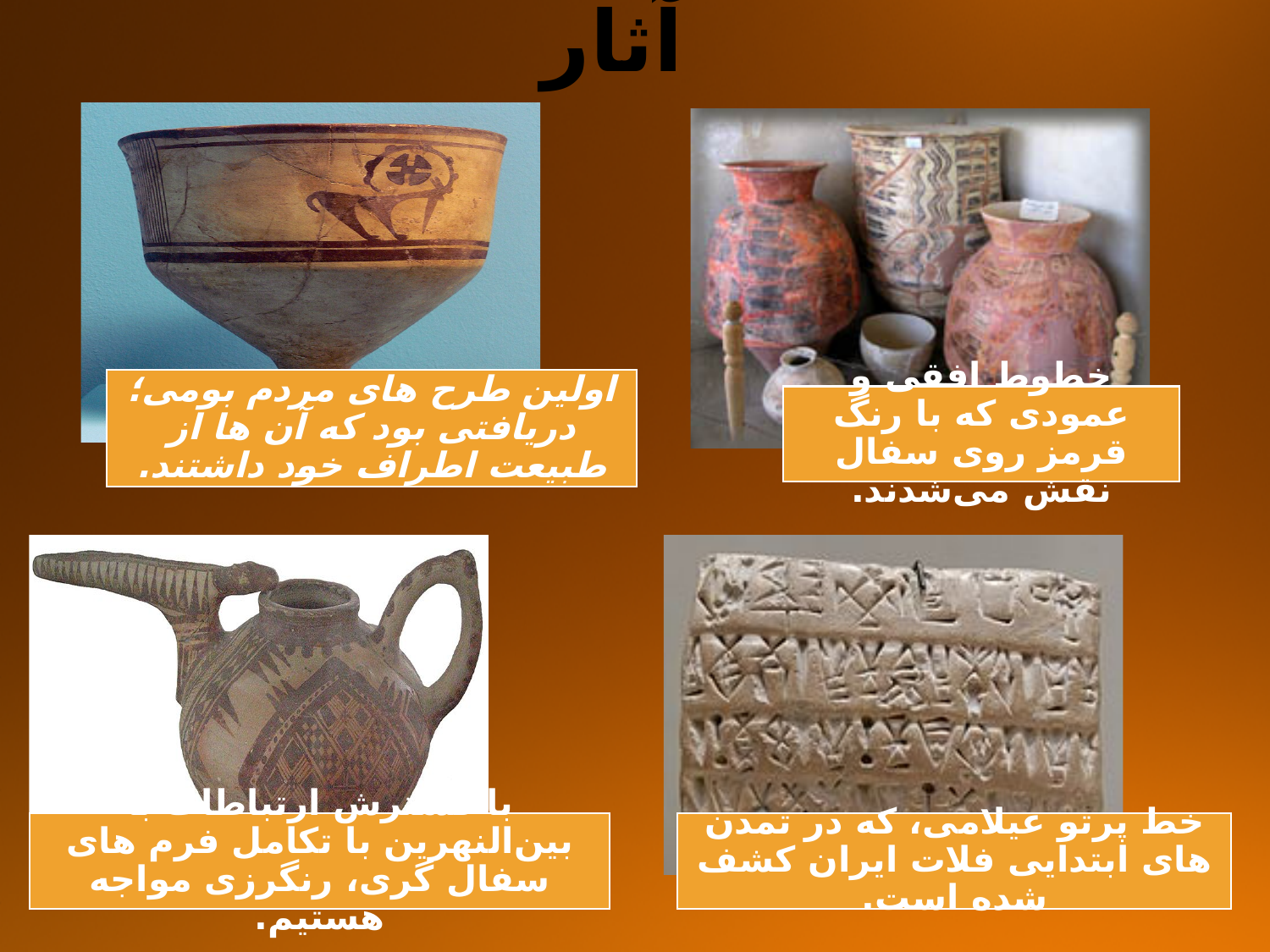

# آثار
اولین طرح های مردم بومی؛ دریافتی بود که آن ها از طبیعت اطراف خود داشتند.
خطوط افقی و عمودی که با رنگ قرمز روی سفال نقش می‌شدند.
با گسترش ارتباطات با بین‌النهرین با تکامل فرم های سفال گری، رنگرزی مواجه هستیم.
خط پرتو عیلامی، که در تمدن های ابتدایی فلات ایران کشف شده است.